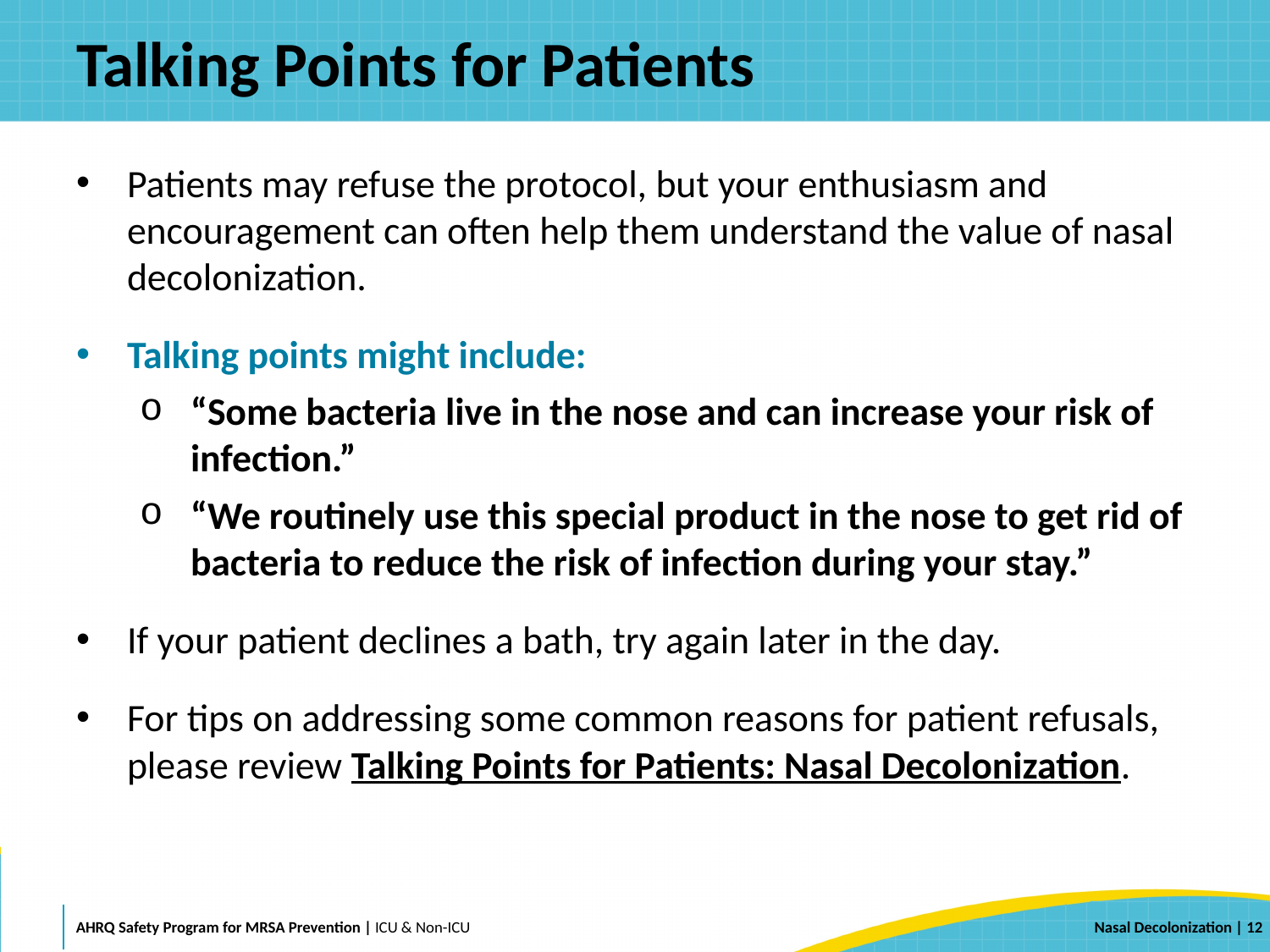

# Talking Points for Patients
Patients may refuse the protocol, but your enthusiasm and encouragement can often help them understand the value of nasal decolonization.
Talking points might include:
“Some bacteria live in the nose and can increase your risk of infection.”
“We routinely use this special product in the nose to get rid of bacteria to reduce the risk of infection during your stay.”
If your patient declines a bath, try again later in the day.
For tips on addressing some common reasons for patient refusals, please review Talking Points for Patients: Nasal Decolonization.

 | 12